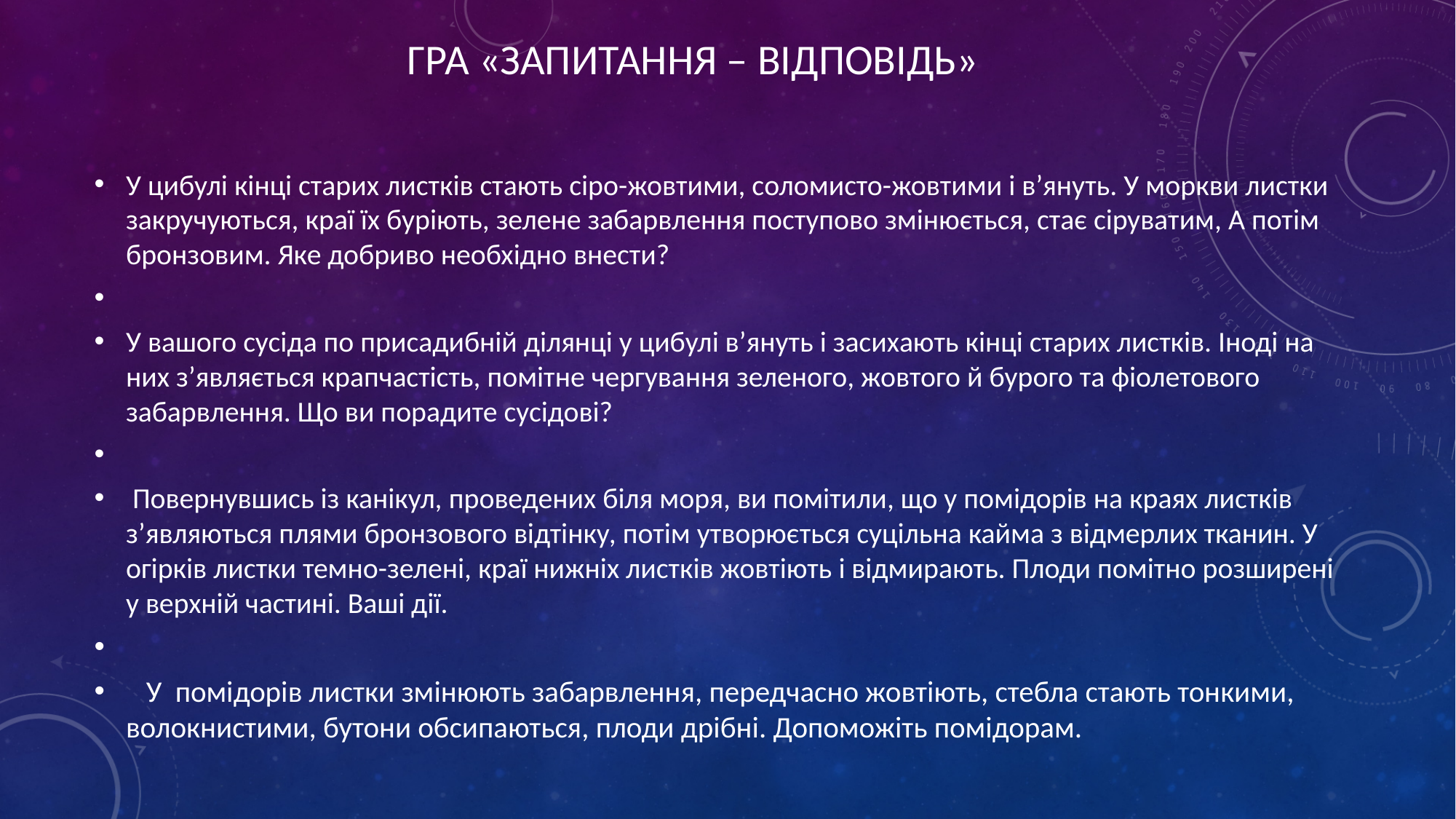

# Гра «Запитання – відповідь»
У цибулі кінці старих листків стають сіро-жовтими, соломисто-жовтими і в’януть. У моркви листки закручуються, краї їх буріють, зелене забарвлення поступово змінюється, стає сіруватим, А потім бронзовим. Яке добриво необхідно внести?

У вашого сусіда по присадибній ділянці у цибулі в’януть і засихають кінці старих листків. Іноді на них з’являється крапчастість, помітне чергування зеленого, жовтого й бурого та фіолетового забарвлення. Що ви порадите сусідові?

 Повернувшись із канікул, проведених біля моря, ви помітили, що у помідорів на краях листків з’являються плями бронзового відтінку, потім утворюється суцільна кайма з відмерлих тканин. У огірків листки темно-зелені, краї нижніх листків жовтіють і відмирають. Плоди помітно розширені у верхній частині. Ваші дії.

   У  помідорів листки змінюють забарвлення, передчасно жовтіють, стебла стають тонкими, волокнистими, бутони обсипаються, плоди дрібні. Допоможіть помідорам.